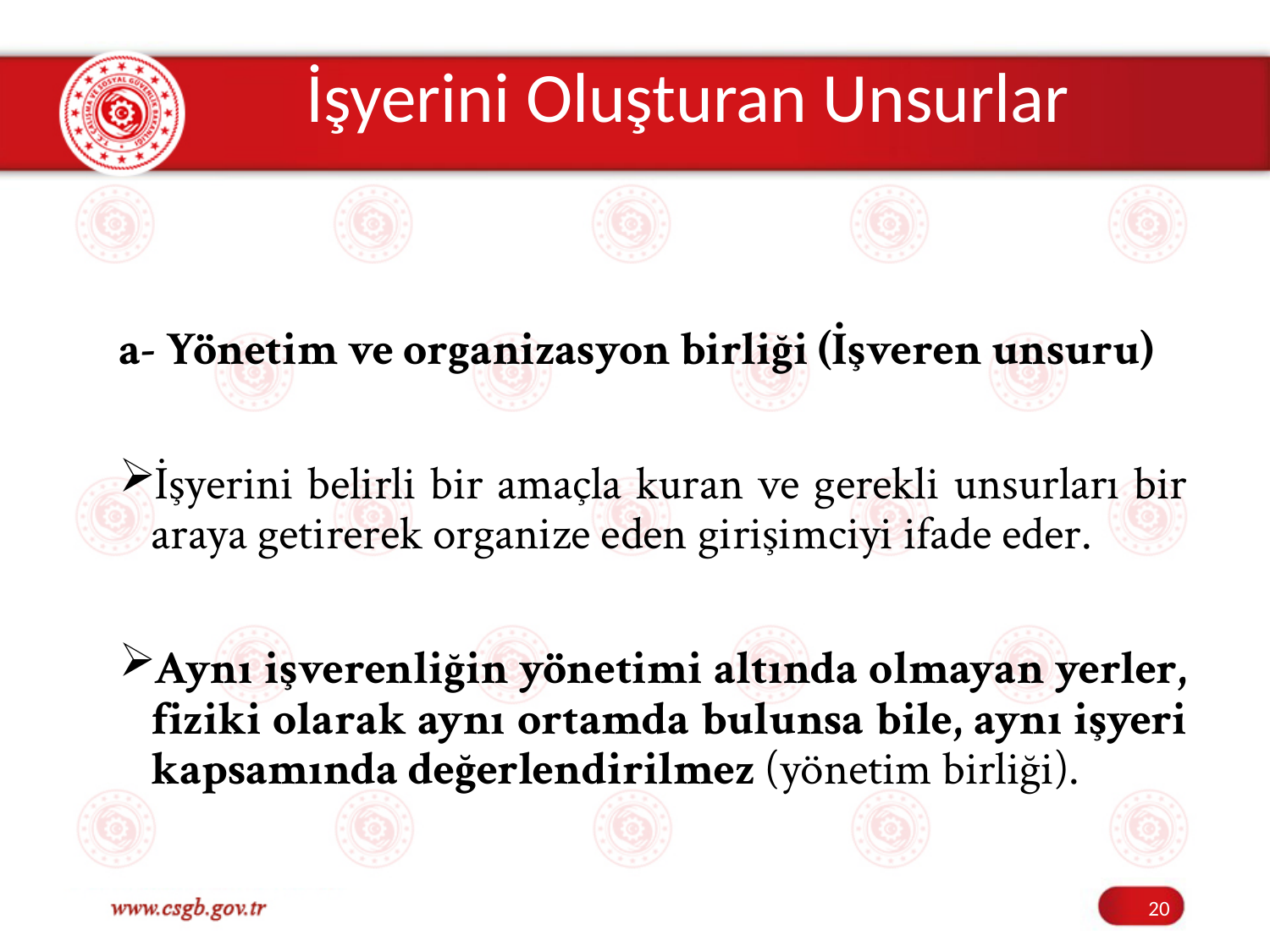

# İşyerini Oluşturan Unsurlar

a- Yönetim ve organizasyon birliği (İşveren unsuru)

İşyerini belirli bir amaçla kuran ve gerekli unsurları bir araya getirerek organize eden girişimciyi ifade eder.

Aynı işverenliğin yönetimi altında olmayan yerler, fiziki olarak aynı ortamda bulunsa bile, aynı işyeri kapsamında değerlendirilmez (yönetim birliği).

20